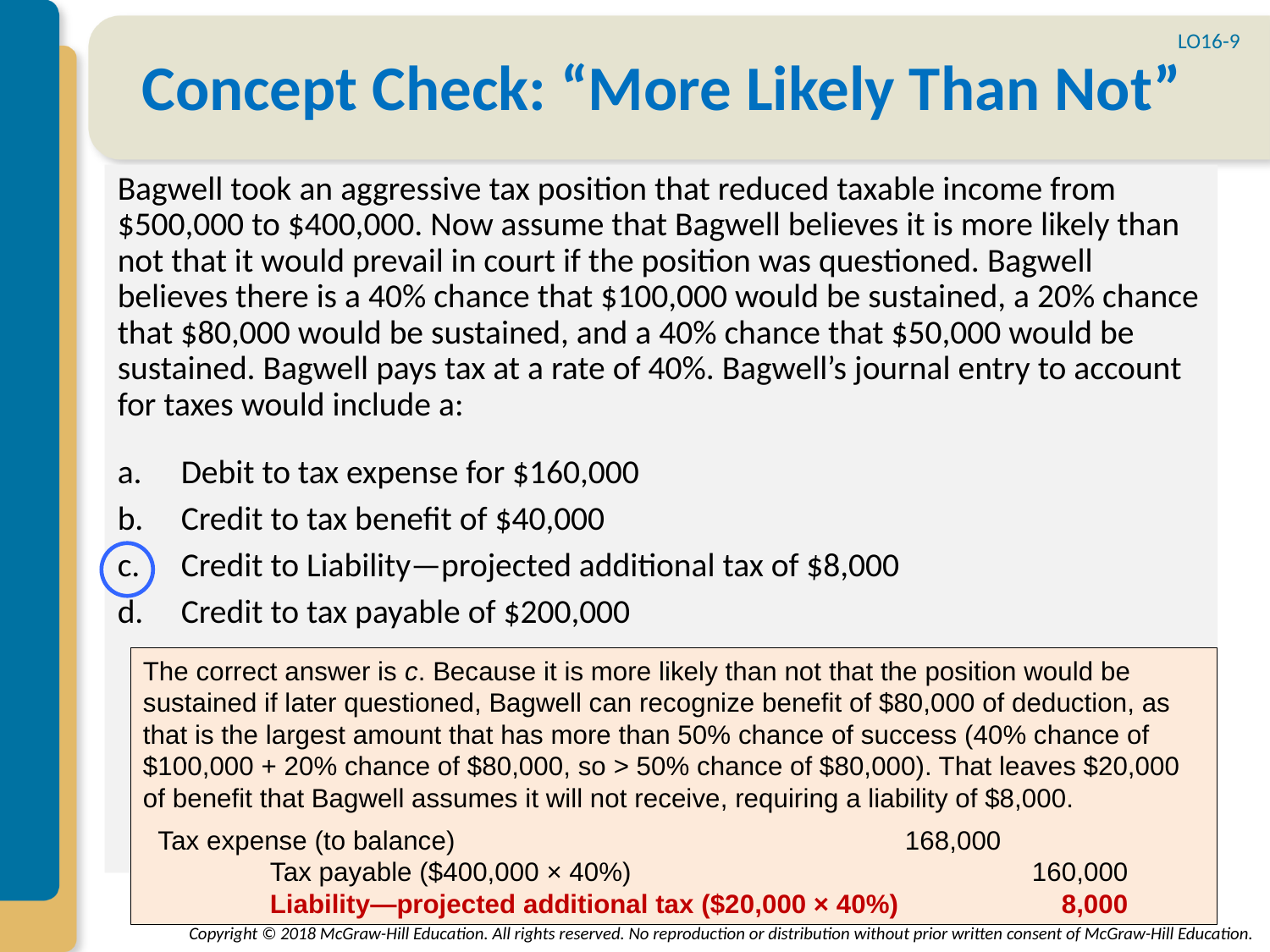

LO16-9
# Concept Check: “More Likely Than Not”
Bagwell took an aggressive tax position that reduced taxable income from $500,000 to $400,000. Now assume that Bagwell believes it is more likely than not that it would prevail in court if the position was questioned. Bagwell believes there is a 40% chance that $100,000 would be sustained, a 20% chance that $80,000 would be sustained, and a 40% chance that $50,000 would be sustained. Bagwell pays tax at a rate of 40%. Bagwell’s journal entry to account for taxes would include a:
Debit to tax expense for $160,000
Credit to tax benefit of $40,000
Credit to Liability—projected additional tax of $8,000
Credit to tax payable of $200,000

The correct answer is c. Because it is more likely than not that the position would be sustained if later questioned, Bagwell can recognize benefit of $80,000 of deduction, as that is the largest amount that has more than 50% chance of success (40% chance of $100,000 + 20% chance of $80,000, so > 50% chance of $80,000). That leaves $20,000 of benefit that Bagwell assumes it will not receive, requiring a liability of $8,000.
  Tax expense (to balance)				168,000
	Tax payable ($400,000 × 40%)				160,000
	Liability—projected additional tax ($20,000 × 40%)	    	    8,000